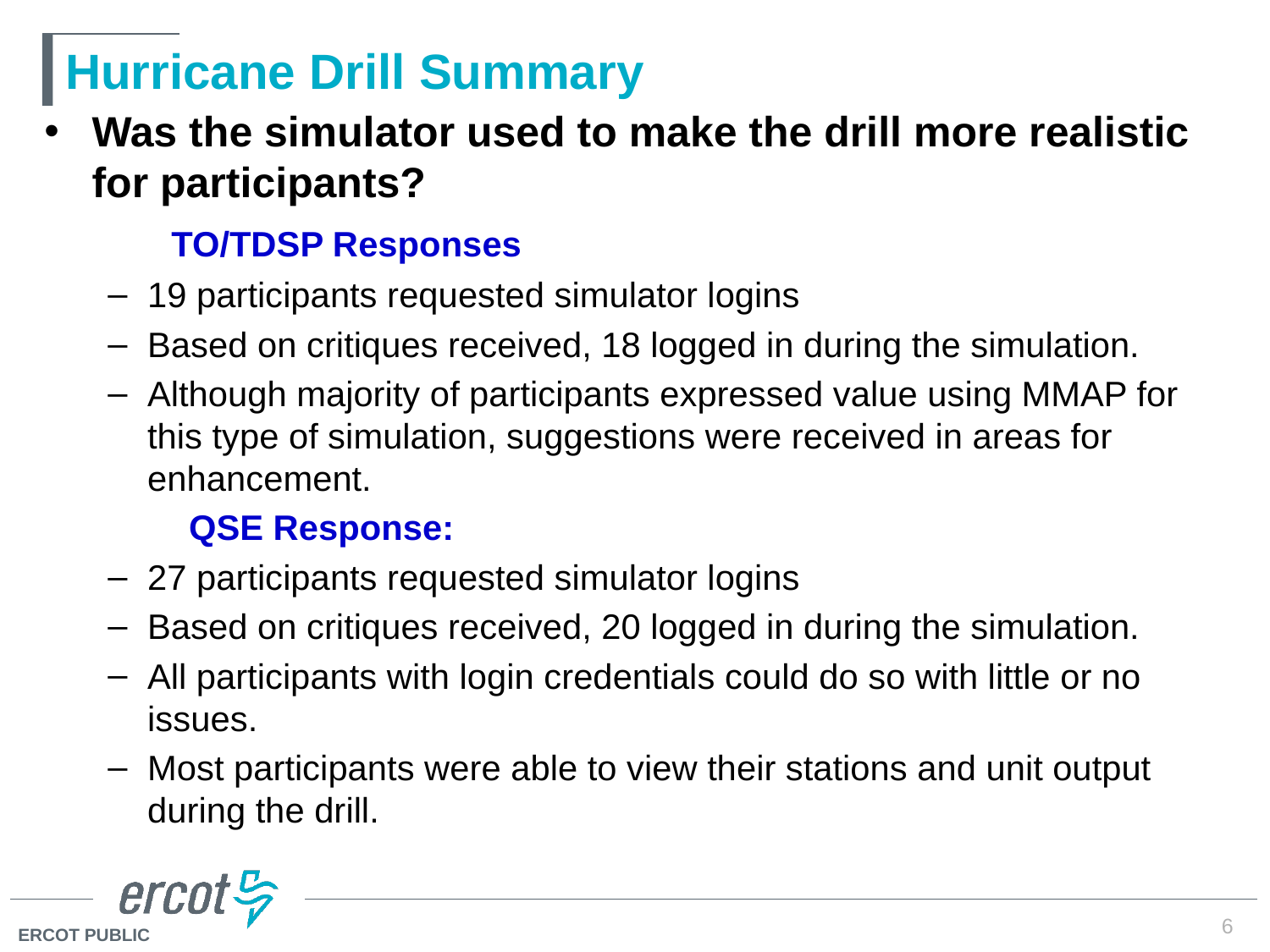

# Hurricane Drill Summary
Was the simulator used to make the drill more realistic for participants?
	TO/TDSP Responses
19 participants requested simulator logins
Based on critiques received, 18 logged in during the simulation.
Although majority of participants expressed value using MMAP for this type of simulation, suggestions were received in areas for enhancement.
  QSE Response:
27 participants requested simulator logins
Based on critiques received, 20 logged in during the simulation.
All participants with login credentials could do so with little or no issues.
Most participants were able to view their stations and unit output during the drill.
6